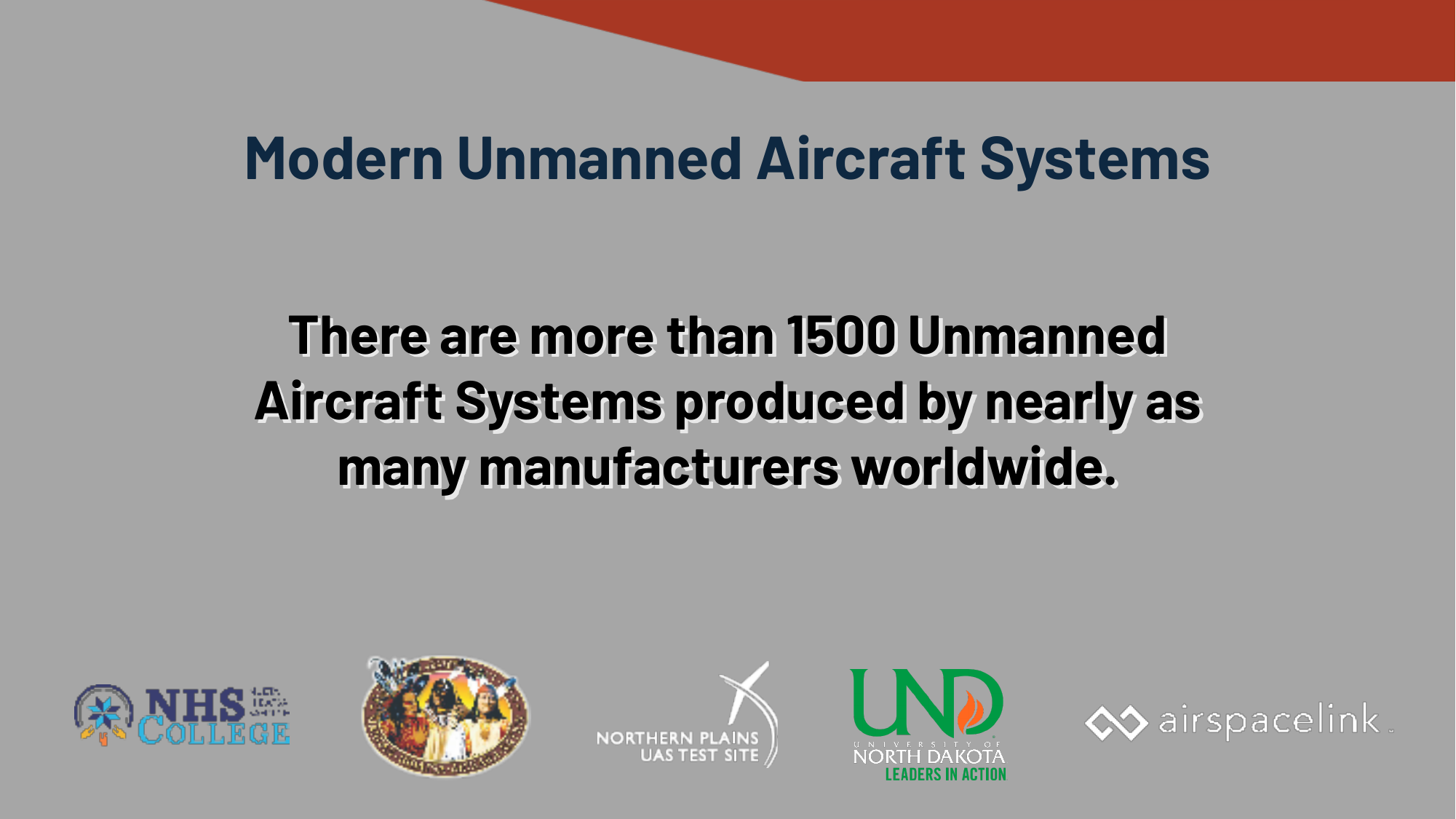

Modern Unmanned Aircraft Systems
There are more than 1500 Unmanned Aircraft Systems produced by nearly as many manufacturers worldwide.